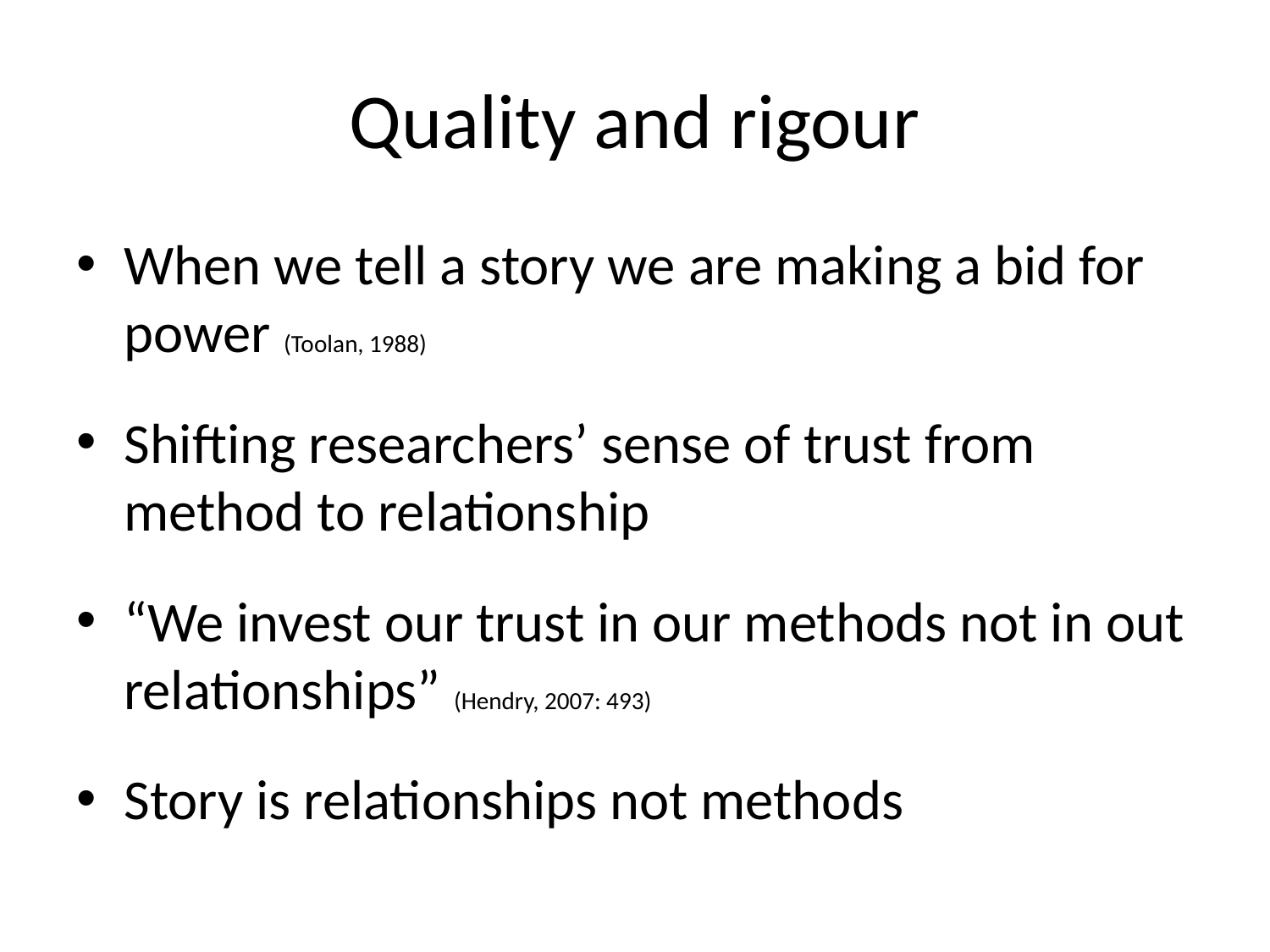

# Quality and rigour
When we tell a story we are making a bid for power (Toolan, 1988)
Shifting researchers’ sense of trust from method to relationship
“We invest our trust in our methods not in out relationships” (Hendry, 2007: 493)
Story is relationships not methods